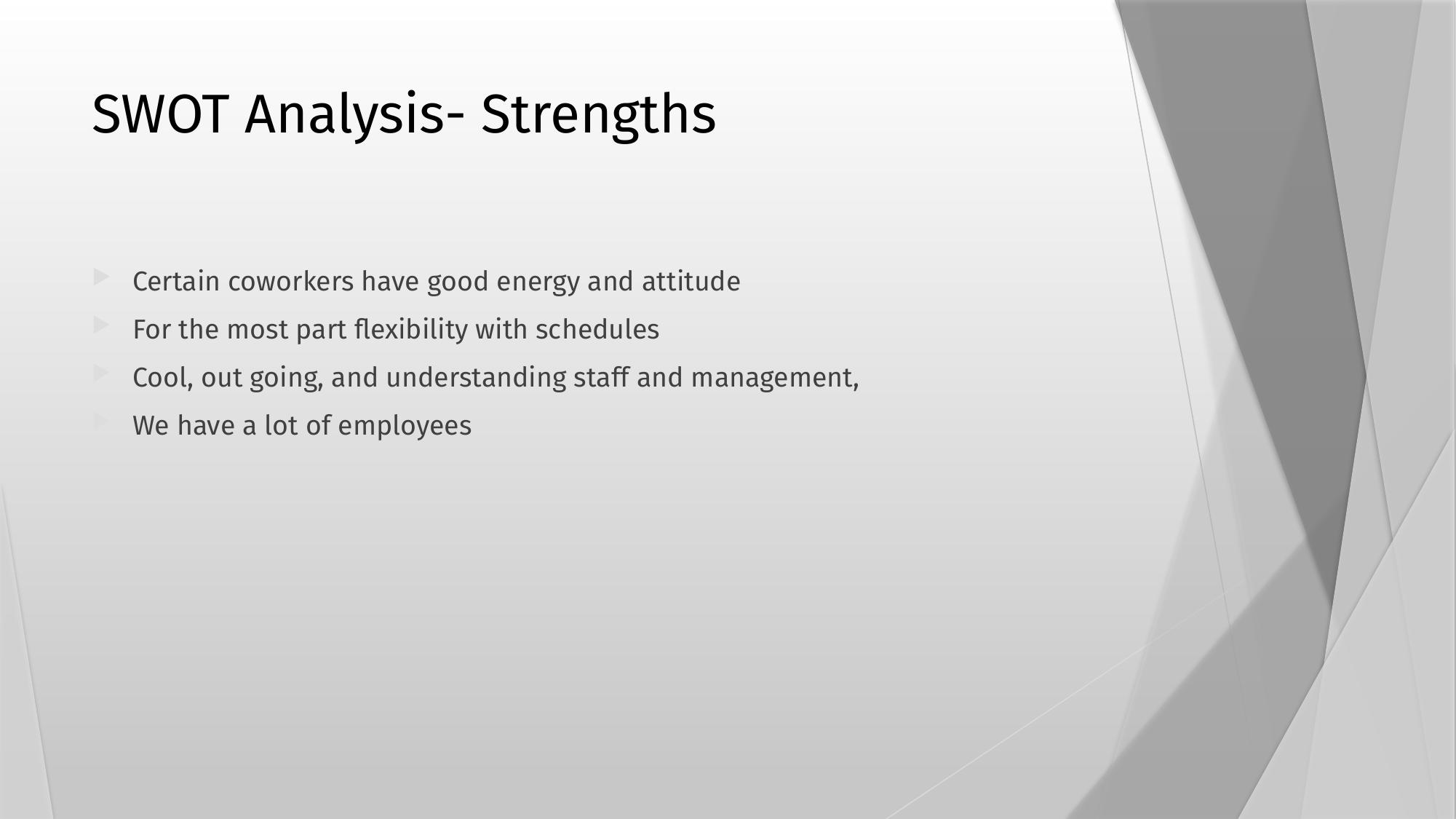

# SWOT Analysis- Strengths
Certain coworkers have good energy and attitude
For the most part flexibility with schedules
Cool, out going, and understanding staff and management,
We have a lot of employees